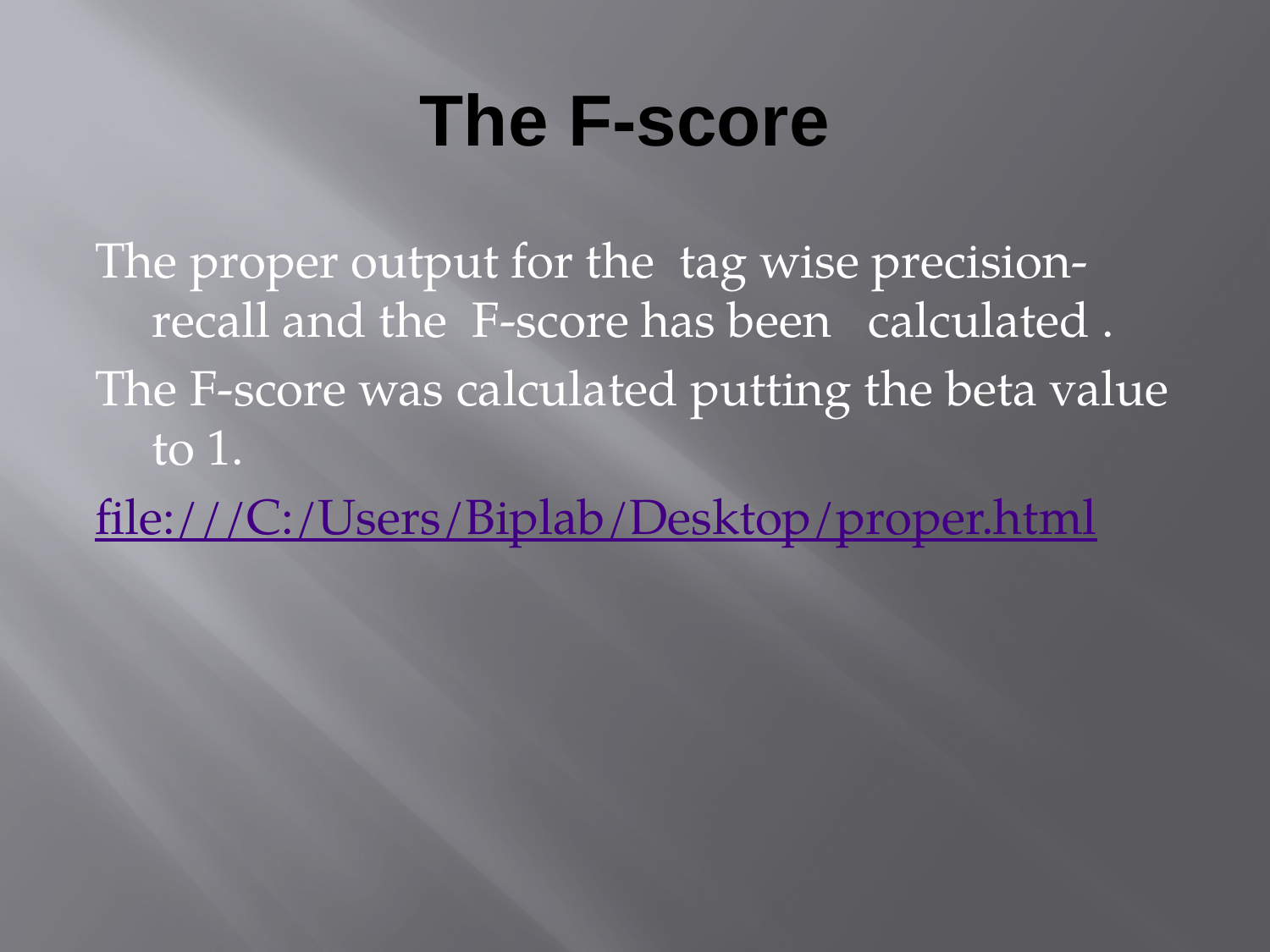

# The F-score
The proper output for the  tag wise precision-recall and the  F-score has been   calculated .
The F-score was calculated putting the beta value to 1.
file:///C:/Users/Biplab/Desktop/proper.html